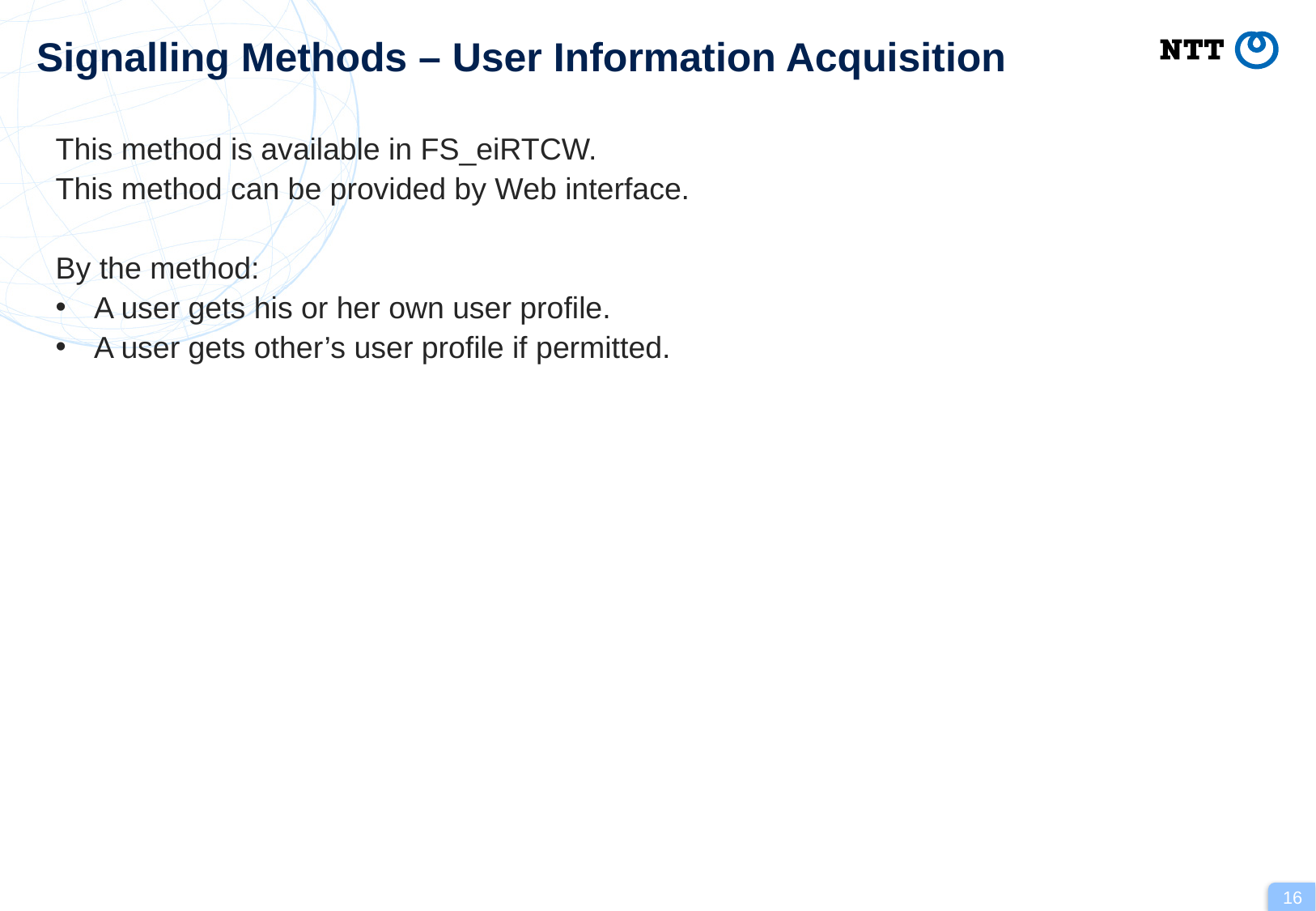

# Signalling Methods – User Information Acquisition
This method is available in FS_eiRTCW.
This method can be provided by Web interface.

By the method:
A user gets his or her own user profile.
A user gets other’s user profile if permitted.